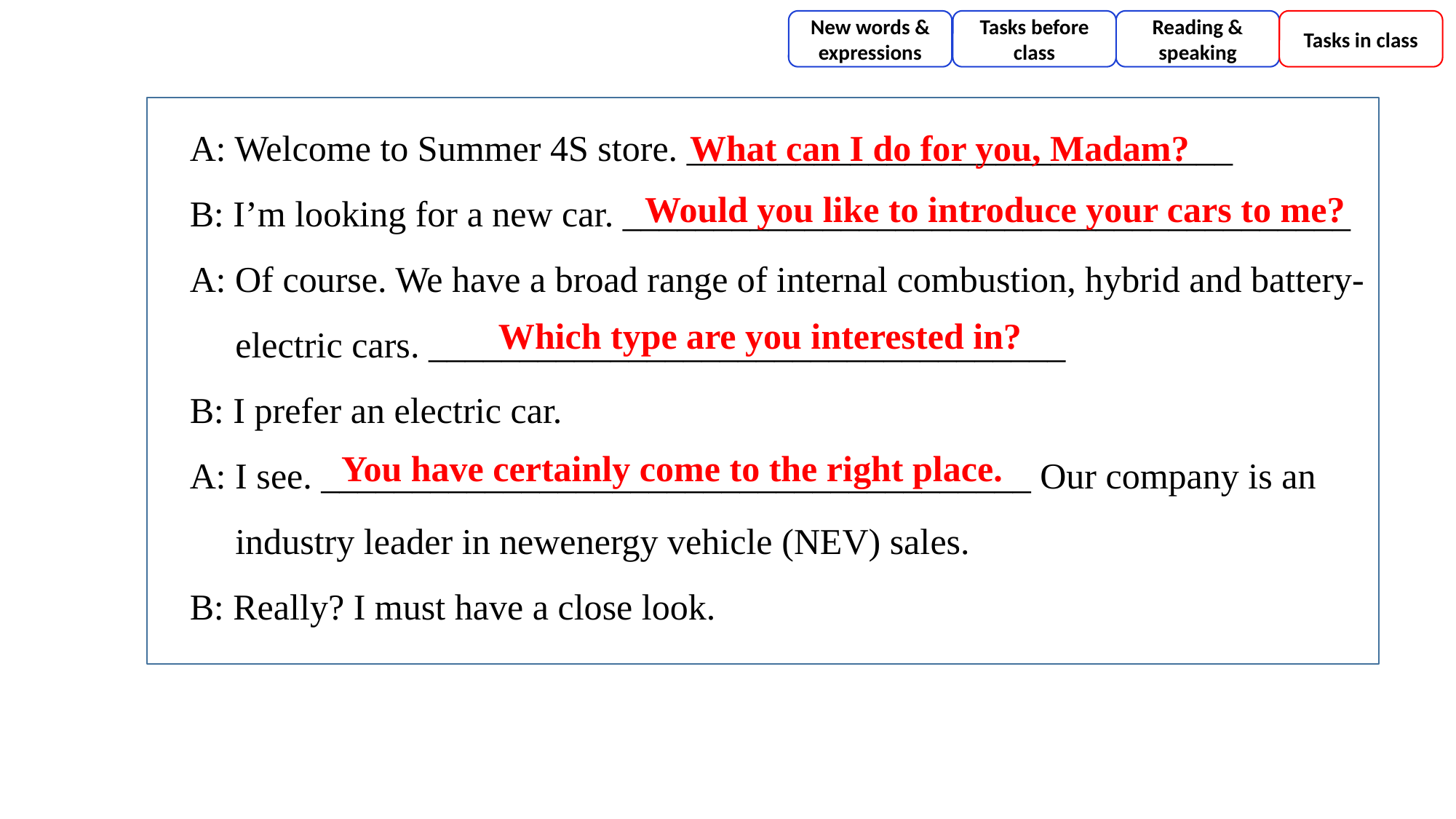

New words & expressions
Tasks before class
Reading & speaking
Tasks in class
A: Welcome to Summer 4S store. ______________________________
B: I’m looking for a new car. ________________________________________
A: Of course. We have a broad range of internal combustion, hybrid and battery-
     electric cars. ___________________________________
B: I prefer an electric car.
A: I see. _______________________________________ Our company is an
     industry leader in newenergy vehicle (NEV) sales.
B: Really? I must have a close look.
What can I do for you, Madam?
Would you like to introduce your cars to me?
Which type are you interested in?
You have certainly come to the right place.